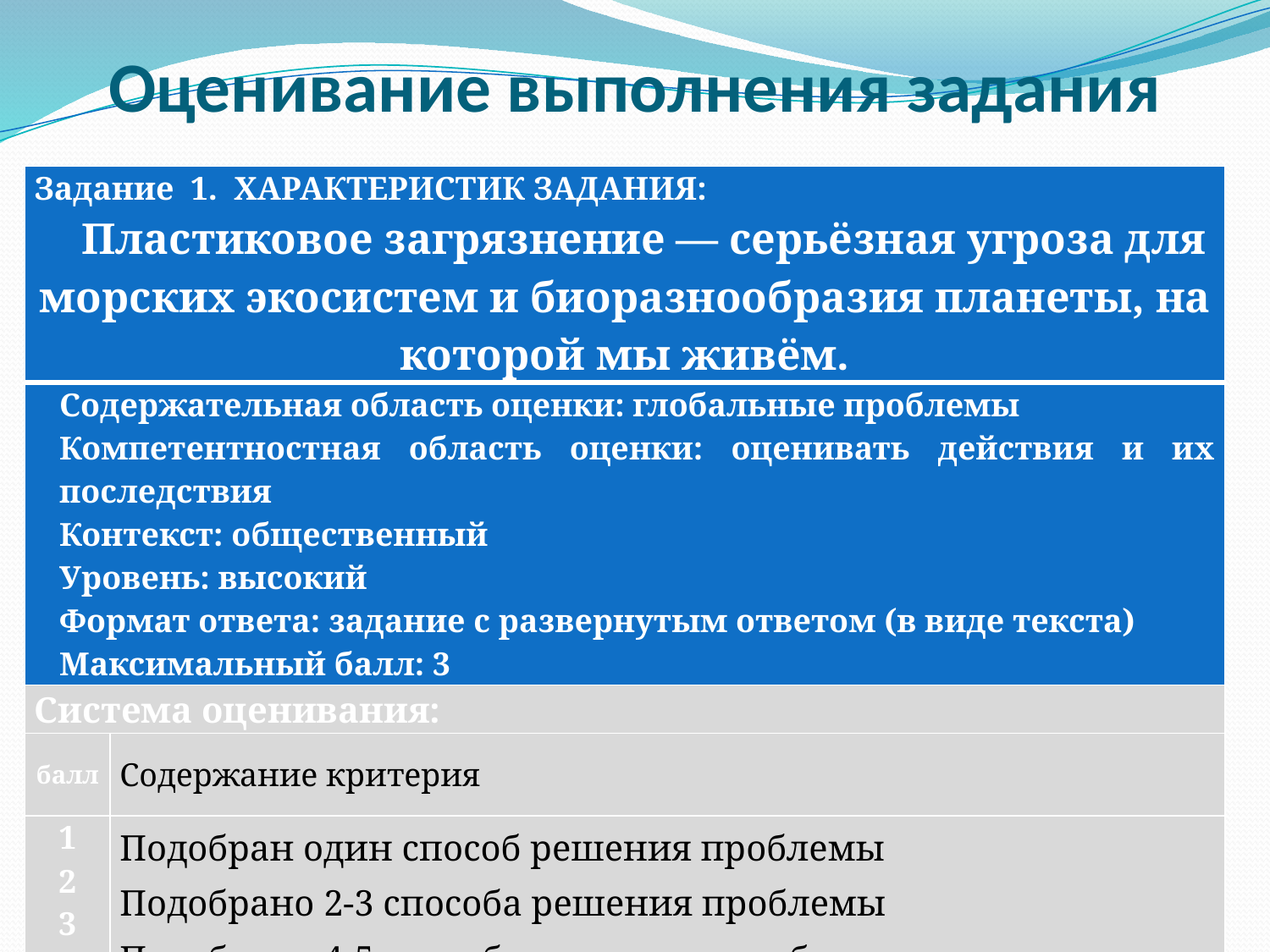

# Оценивание выполнения задания
| Задание 1. ХАРАКТЕРИСТИК ЗАДАНИЯ: Пластиковое загрязнение — серьёзная угроза для морских экосистем и биоразнообразия планеты, на которой мы живём. |  |
| --- | --- |
| Содержательная область оценки: глобальные проблемы Компетентностная область оценки: оценивать действия и их последствия Контекст: общественный Уровень: высокий Формат ответа: задание с развернутым ответом (в виде текста) Максимальный балл: 3 |  |
| Система оценивания: |  |
| балл | Содержание критерия |
| 1 2 3 | Подобран один способ решения проблемы Подобрано 2-3 способа решения проблемы Подобрано 4-5 способов решения проблемы |